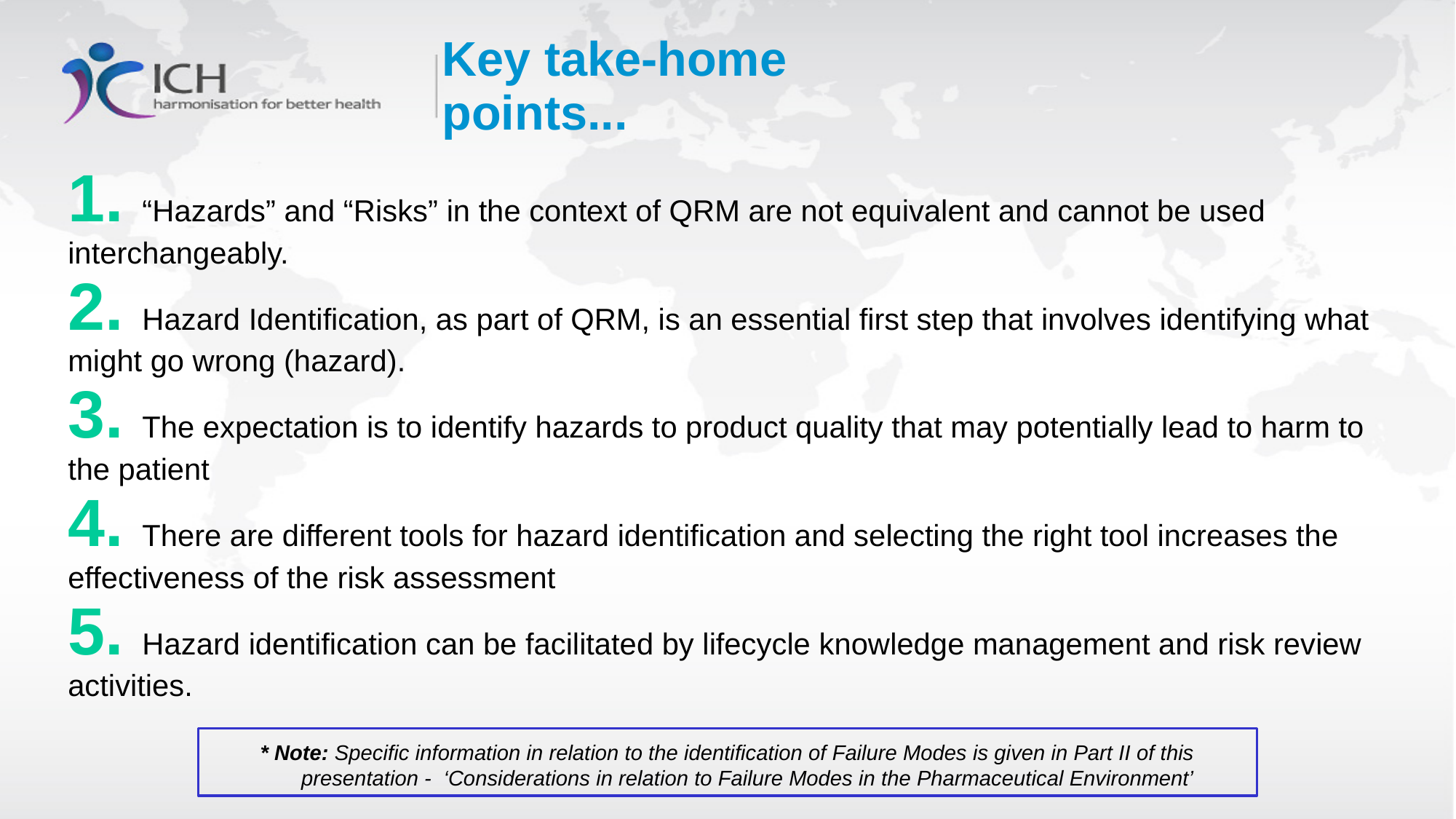

# Key take-home points...
1. “Hazards” and “Risks” in the context of QRM are not equivalent and cannot be used interchangeably.
2. Hazard Identification, as part of QRM, is an essential first step that involves identifying what might go wrong (hazard).
3. The expectation is to identify hazards to product quality that may potentially lead to harm to the patient
4. There are different tools for hazard identification and selecting the right tool increases the effectiveness of the risk assessment
5. Hazard identification can be facilitated by lifecycle knowledge management and risk review activities.
* Note: Specific information in relation to the identification of Failure Modes is given in Part II of this presentation -  ‘Considerations in relation to Failure Modes in the Pharmaceutical Environment’